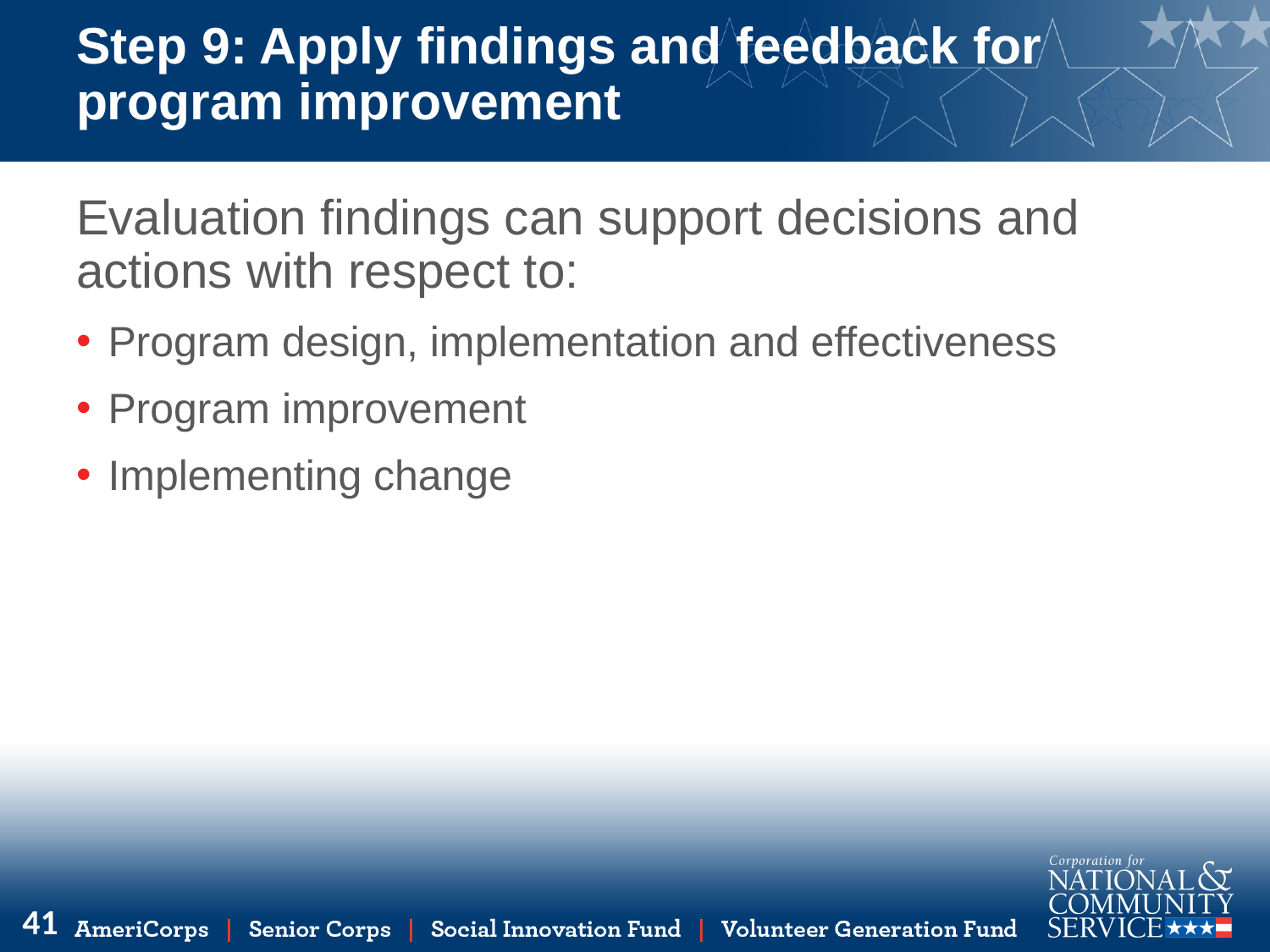

# Step 9: Apply findings and feedback for program improvement
Evaluation findings can support decisions and actions with respect to:
Program design, implementation and effectiveness
Program improvement
Implementing change

41